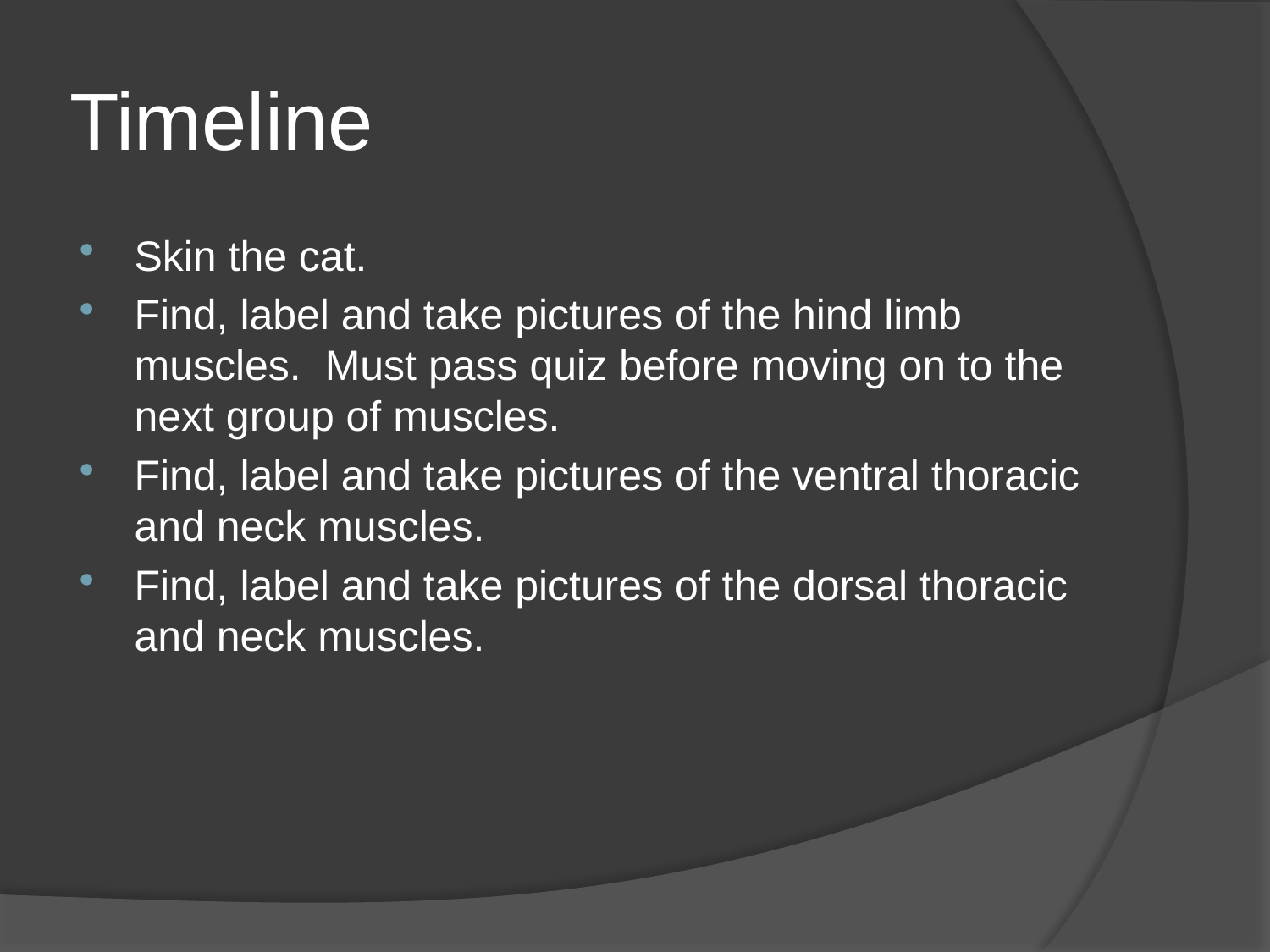

# Timeline
Skin the cat.
Find, label and take pictures of the hind limb muscles.  Must pass quiz before moving on to the next group of muscles.
Find, label and take pictures of the ventral thoracic and neck muscles.
Find, label and take pictures of the dorsal thoracic and neck muscles.